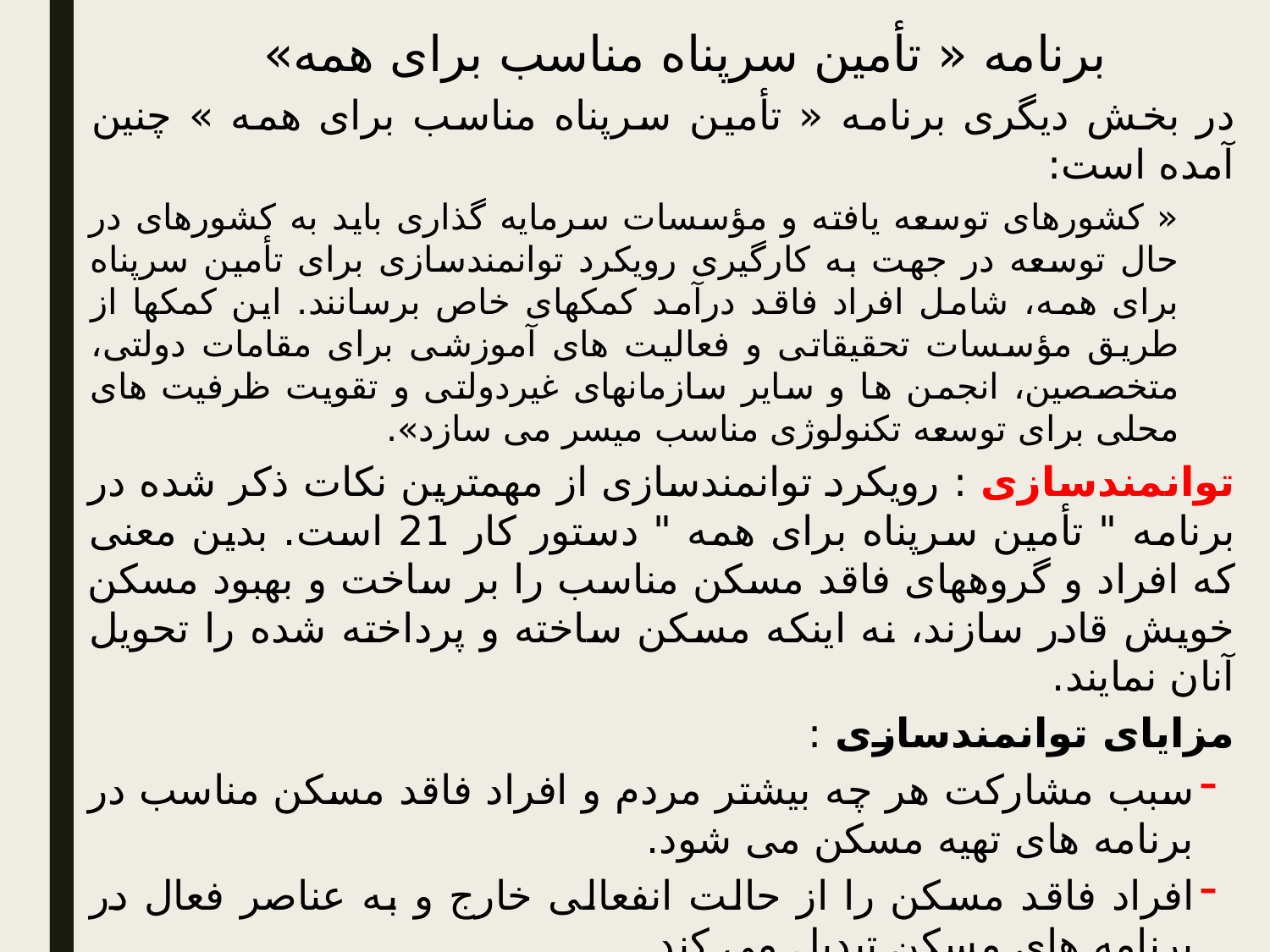

برنامه « تأمین سرپناه مناسب برای همه»
در بخش دیگری برنامه « تأمین سرپناه مناسب برای همه » چنین آمده است:
« کشورهای توسعه یافته و مؤسسات سرمایه گذاری باید به کشورهای در حال توسعه در جهت به کارگیری رویکرد توانمندسازی برای تأمین سرپناه برای همه، شامل افراد فاقد درآمد کمکهای خاص برسانند. این کمکها از طریق مؤسسات تحقیقاتی و فعالیت های آموزشی برای مقامات دولتی، متخصصین، انجمن ها و سایر سازمانهای غیردولتی و تقویت ظرفیت های محلی برای توسعه تکنولوژی مناسب میسر می سازد».
توانمندسازی : رویکرد توانمندسازی از مهمترین نکات ذکر شده در برنامه " تأمین سرپناه برای همه " دستور کار 21 است. بدین معنی که افراد و گروههای فاقد مسکن مناسب را بر ساخت و بهبود مسکن خویش قادر سازند، نه اینکه مسکن ساخته و پرداخته شده را تحویل آنان نمایند.
مزایای توانمندسازی :
سبب مشارکت هر چه بیشتر مردم و افراد فاقد مسکن مناسب در برنامه های تهیه مسکن می شود.
افراد فاقد مسکن را از حالت انفعالی خارج و به عناصر فعال در برنامه های مسکن تبدیل می کند.
جنبه منفی کمک به افراد فاقد مسکن مناسب نظیر احساس حقارت دریافت کنندگان کمکها می کاهد.
تنها رویکرد مفید و پاسخگو در ساخت و توسعه سرپناه مناسب توسط خود افراد است، در شرایطی که جمعیت به سرعت در حال رشد است و تأمین سرپناه مناسب برای جمعیت در مقیاس وسیع مدنظر باشد.